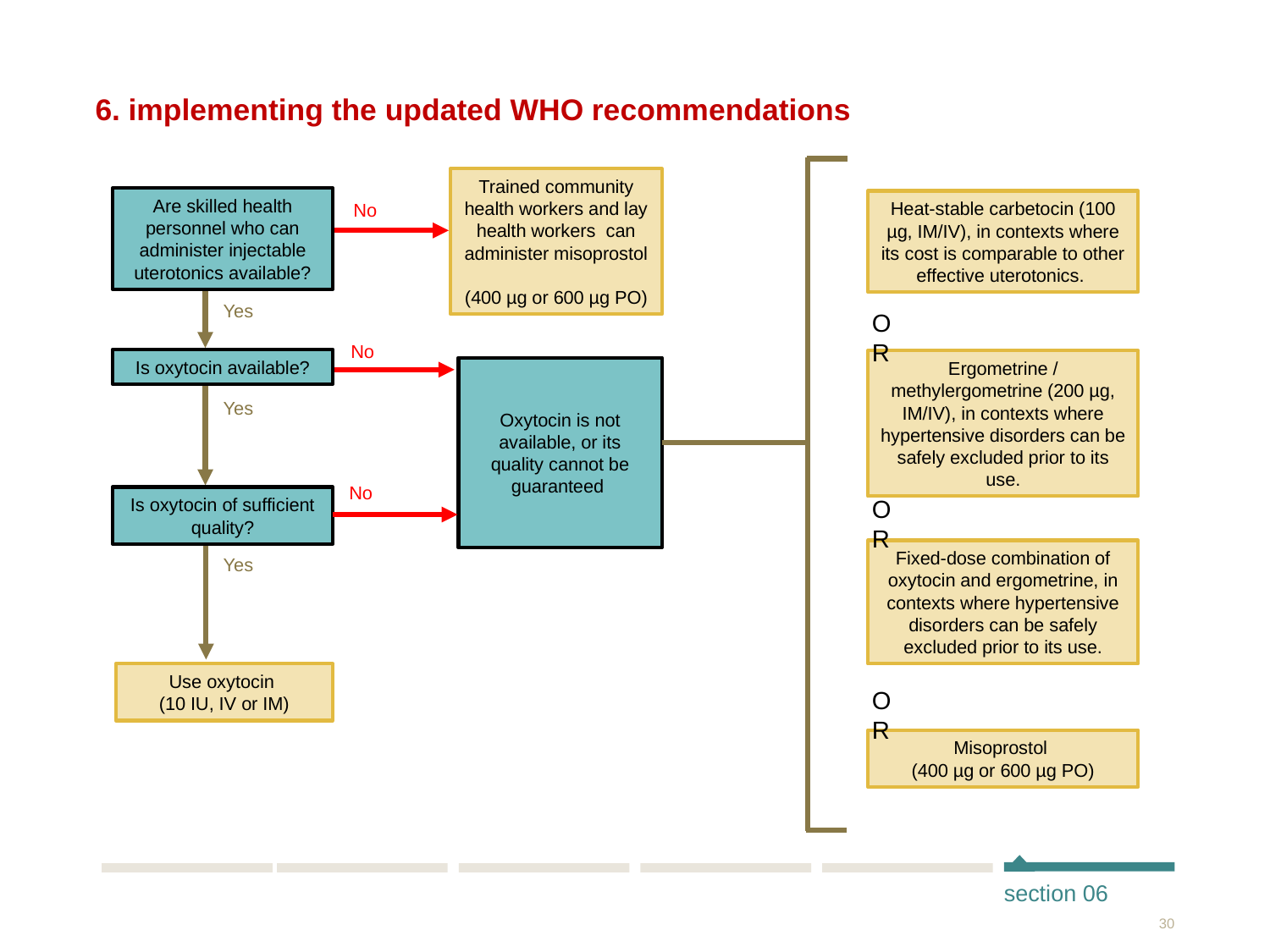

6. implementing the updated WHO recommendations
Trained community health workers and lay health workers  can administer misoprostol
(400 µg or 600 µg PO)
Are skilled health personnel who can administer injectable uterotonics available?
Heat-stable carbetocin (100 µg, IM/IV), in contexts where its cost is comparable to other effective uterotonics.
No
Yes
OR
No
Is oxytocin available?
Ergometrine / methylergometrine (200 µg, IM/IV), in contexts where hypertensive disorders can be safely excluded prior to its use.

Oxytocin is not available, or its quality cannot be guaranteed

Yes
No
Is oxytocin of sufficient quality?
OR
Fixed-dose combination of oxytocin and ergometrine, in contexts where hypertensive disorders can be safely excluded prior to its use.
Yes
Use oxytocin
(10 IU, IV or IM)
OR
Misoprostol
(400 µg or 600 µg PO)

section 06